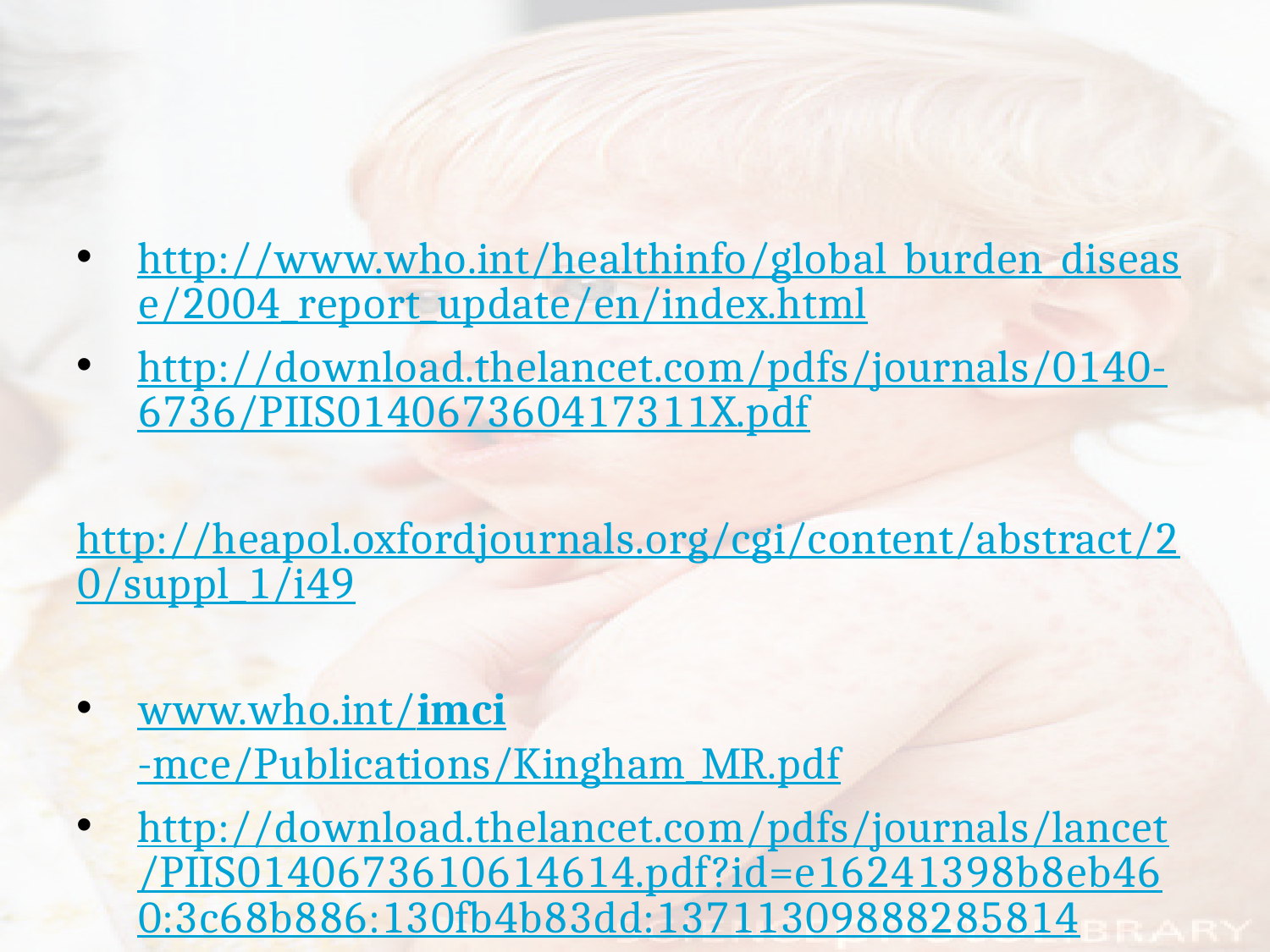

#
http://www.who.int/healthinfo/global_burden_disease/2004_report_update/en/index.html
http://download.thelancet.com/pdfs/journals/0140-6736/PIIS014067360417311X.pdf

http://heapol.oxfordjournals.org/cgi/content/abstract/20/suppl_1/i49

www.who.int/imci-mce/Publications/Kingham_MR.pdf
http://download.thelancet.com/pdfs/journals/lancet/PIIS0140673610614614.pdf?id=e16241398b8eb460:3c68b886:130fb4b83dd:13711309888285814

Child Health in the Community; Community IMNCI, Briefing package for Facilitator. WHO. 2004.